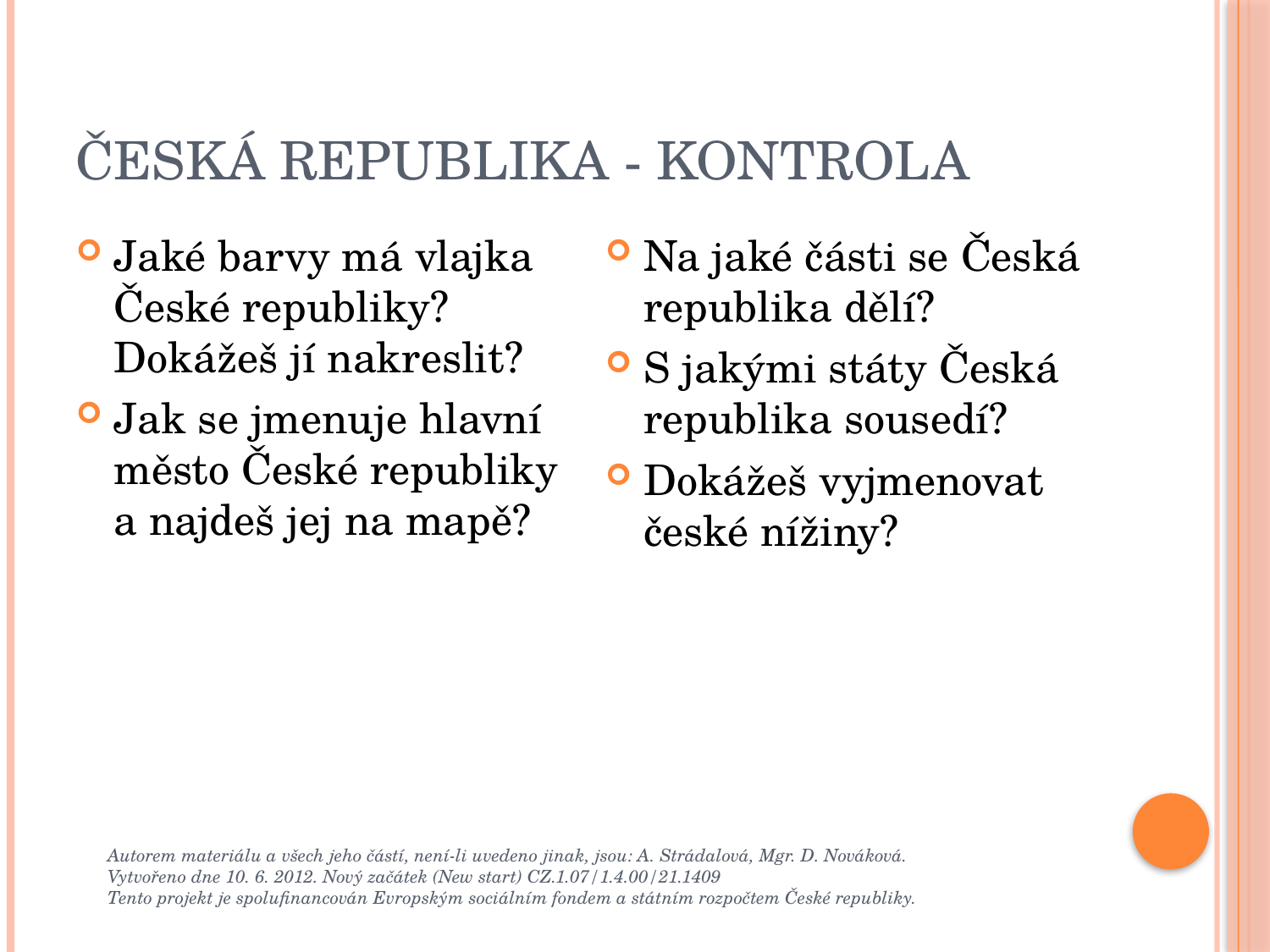

# Česká republika - kontrola
Jaké barvy má vlajka České republiky? Dokážeš jí nakreslit?
Jak se jmenuje hlavní město České republiky a najdeš jej na mapě?

Na jaké části se Česká republika dělí?
S jakými státy Česká republika sousedí?
Dokážeš vyjmenovat české nížiny?

Autorem materiálu a všech jeho částí, není-li uvedeno jinak, jsou: A. Strádalová, Mgr. D. Nováková.
Vytvořeno dne 10. 6. 2012. Nový začátek (New start) CZ.1.07/1.4.00/21.1409
Tento projekt je spolufinancován Evropským sociálním fondem a státním rozpočtem České republiky.